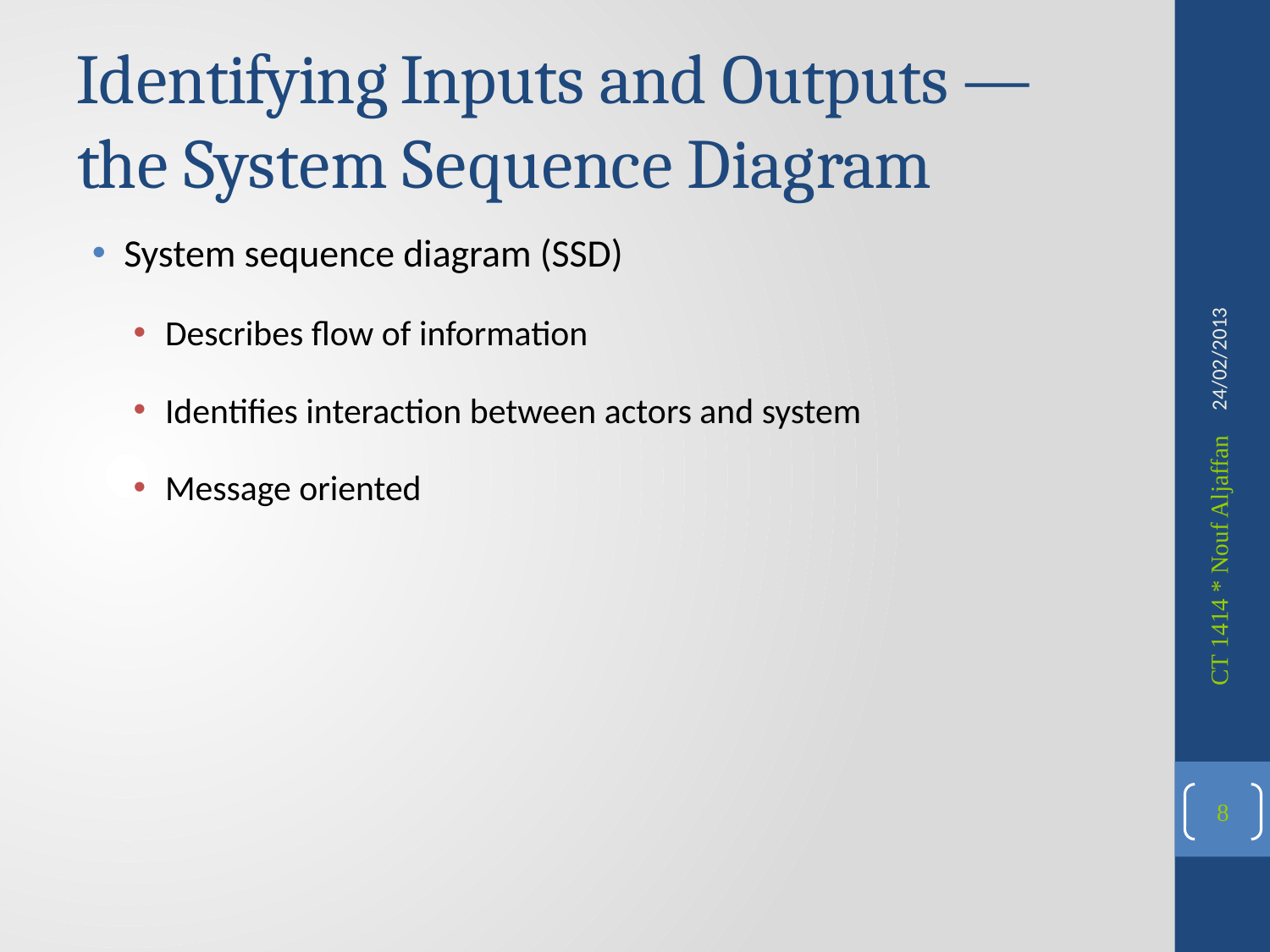

# Identifying Inputs and Outputs — the System Sequence Diagram
System sequence diagram (SSD)
Describes flow of information
Identifies interaction between actors and system
Message oriented

24/02/2013
CT 1414 * Nouf Aljaffan
8